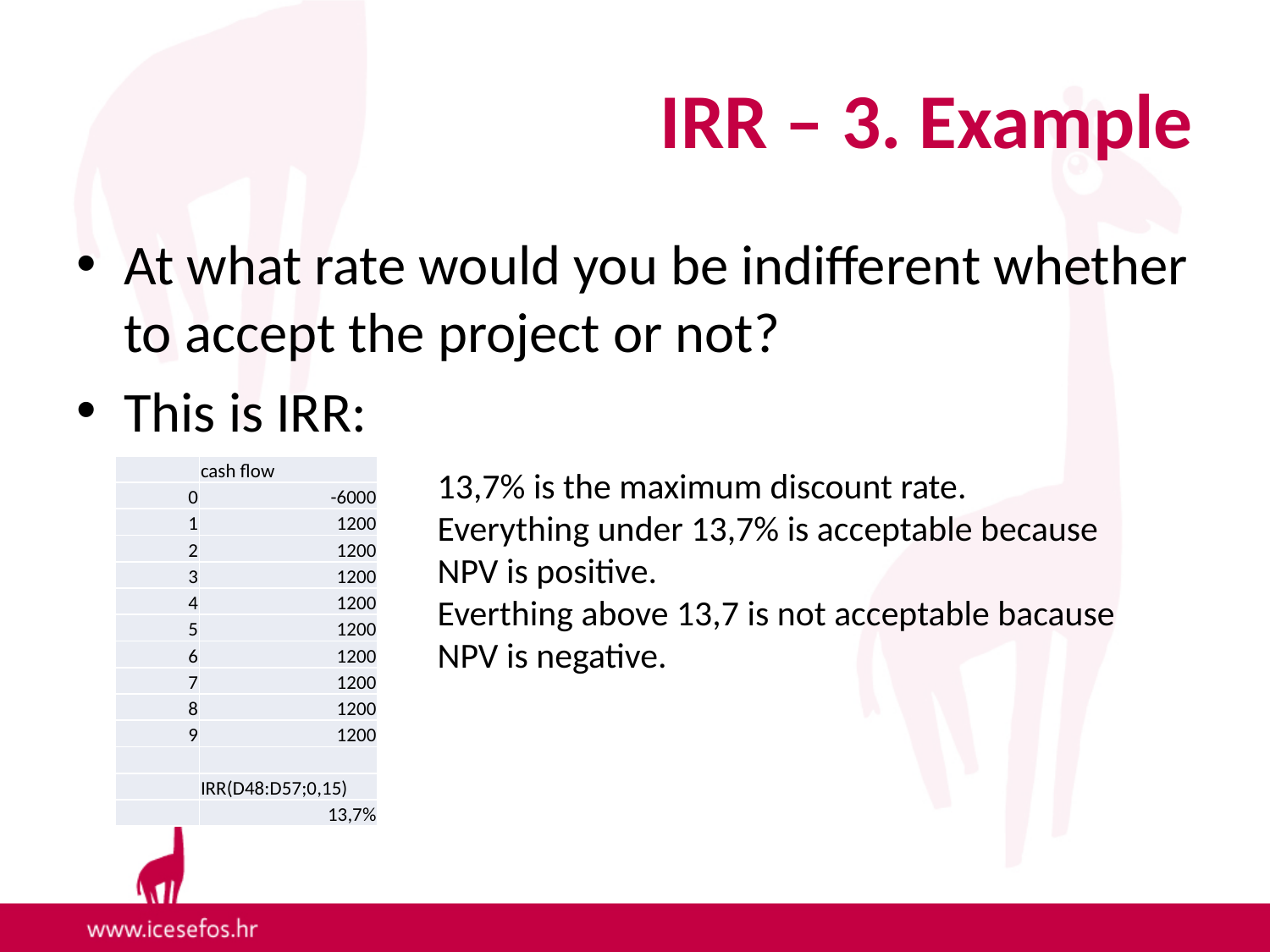

# IRR – 3. Example
At what rate would you be indifferent whether to accept the project or not?
This is IRR:

|  | cash flow |
| --- | --- |
| 0 | -6000 |
| 1 | 1200 |
| 2 | 1200 |
| 3 | 1200 |
| 4 | 1200 |
| 5 | 1200 |
| 6 | 1200 |
| 7 | 1200 |
| 8 | 1200 |
| 9 | 1200 |
|  |  |
|  | IRR(D48:D57;0,15) |
|  | 13,7% |
13,7% is the maximum discount rate.
Everything under 13,7% is acceptable because
NPV is positive.
Everthing above 13,7 is not acceptable bacause
NPV is negative.